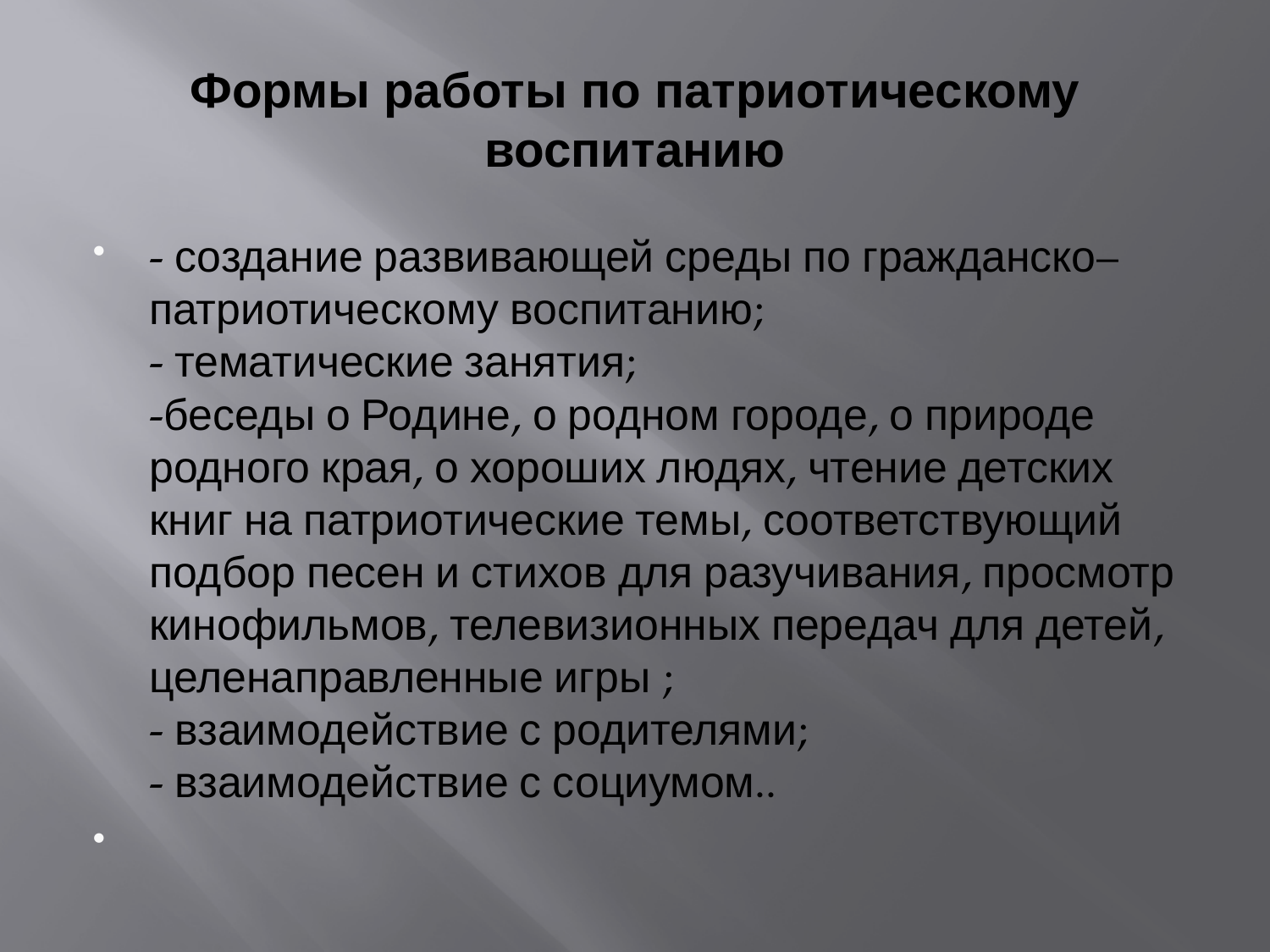

# Формы работы по патриотическому воспитанию
- создание развивающей среды по гражданско–патриотическому воспитанию;
- тематические занятия;
-беседы о Родине, о родном городе, о природе родного края, о хороших людях, чтение детских книг на патриотические темы, соответствующий подбор песен и стихов для разучивания, просмотр кинофильмов, телевизионных передач для детей, целенаправленные игры ;
- взаимодействие с родителями;
- взаимодействие с социумом..